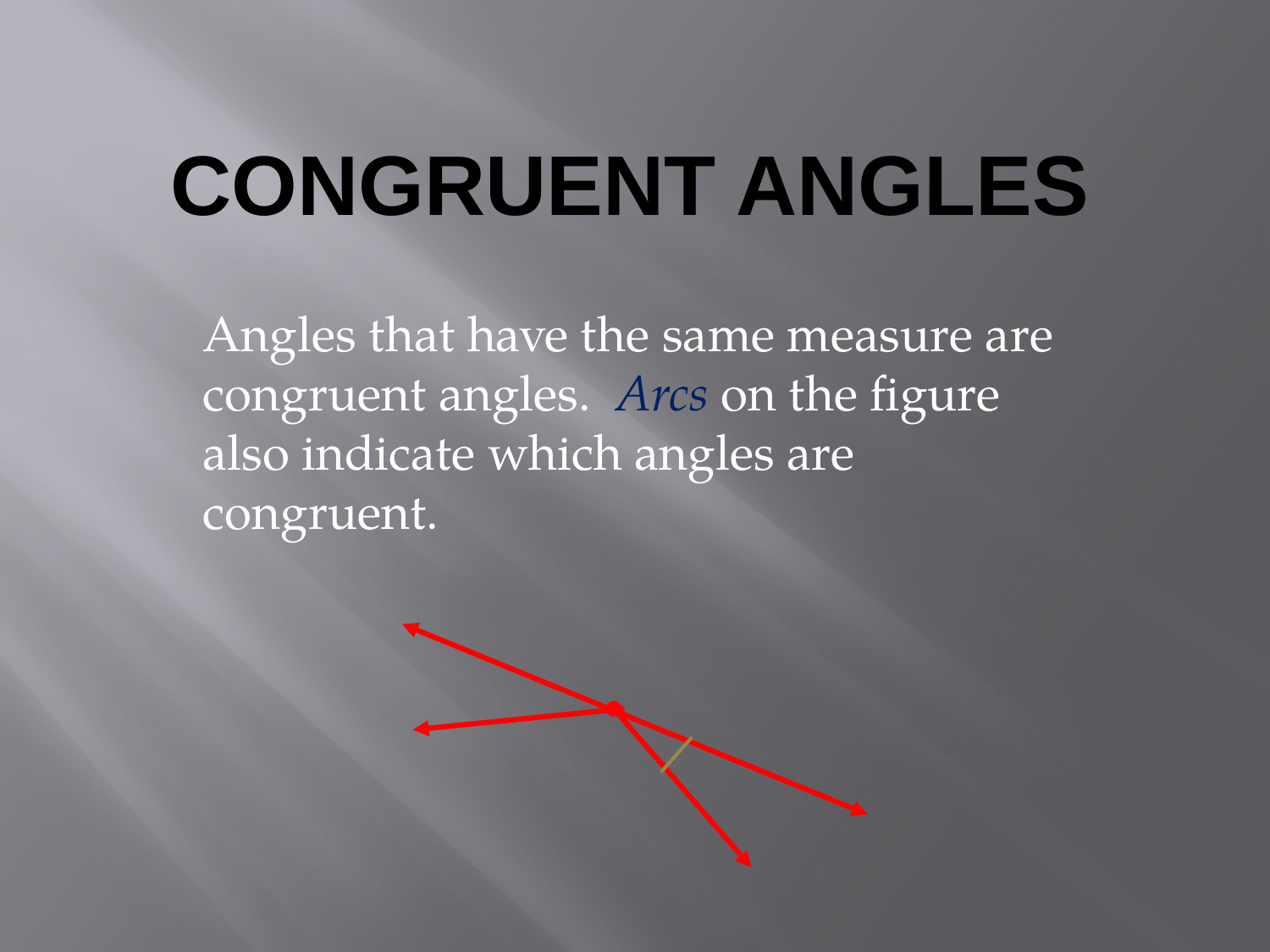

# Congruent Angles
Angles that have the same measure are congruent angles.  Arcs on the figure also indicate which angles are congruent.